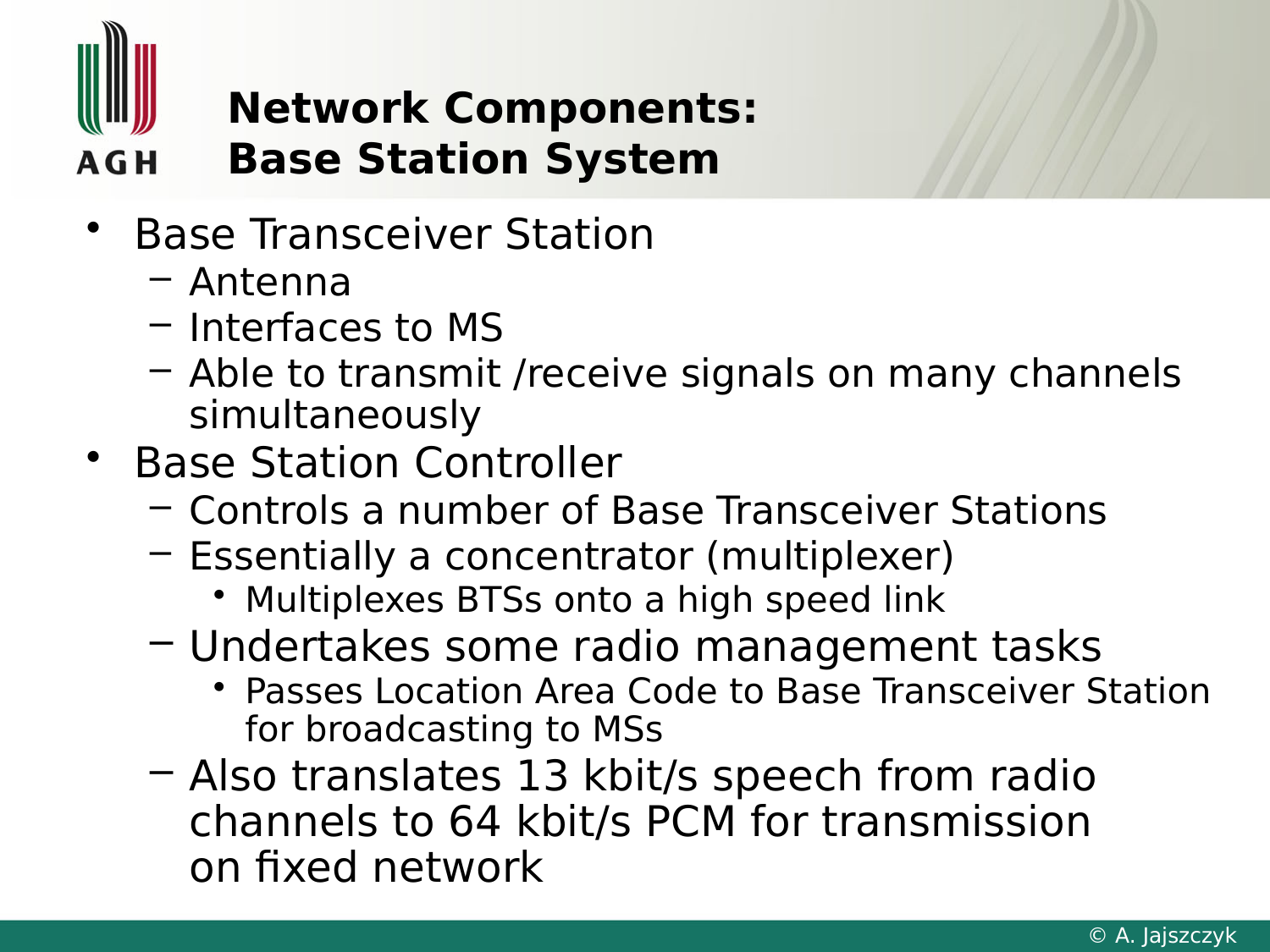

# Network Components: Base Station System
Base Transceiver Station
Antenna
Interfaces to MS
Able to transmit /receive signals on many channels simultaneously
Base Station Controller
Controls a number of Base Transceiver Stations
Essentially a concentrator (multiplexer)
Multiplexes BTSs onto a high speed link
Undertakes some radio management tasks
Passes Location Area Code to Base Transceiver Station
for broadcasting to MSs
Also translates 13 kbit/s speech from radio channels to 64 kbit/s PCM for transmission
on fixed network